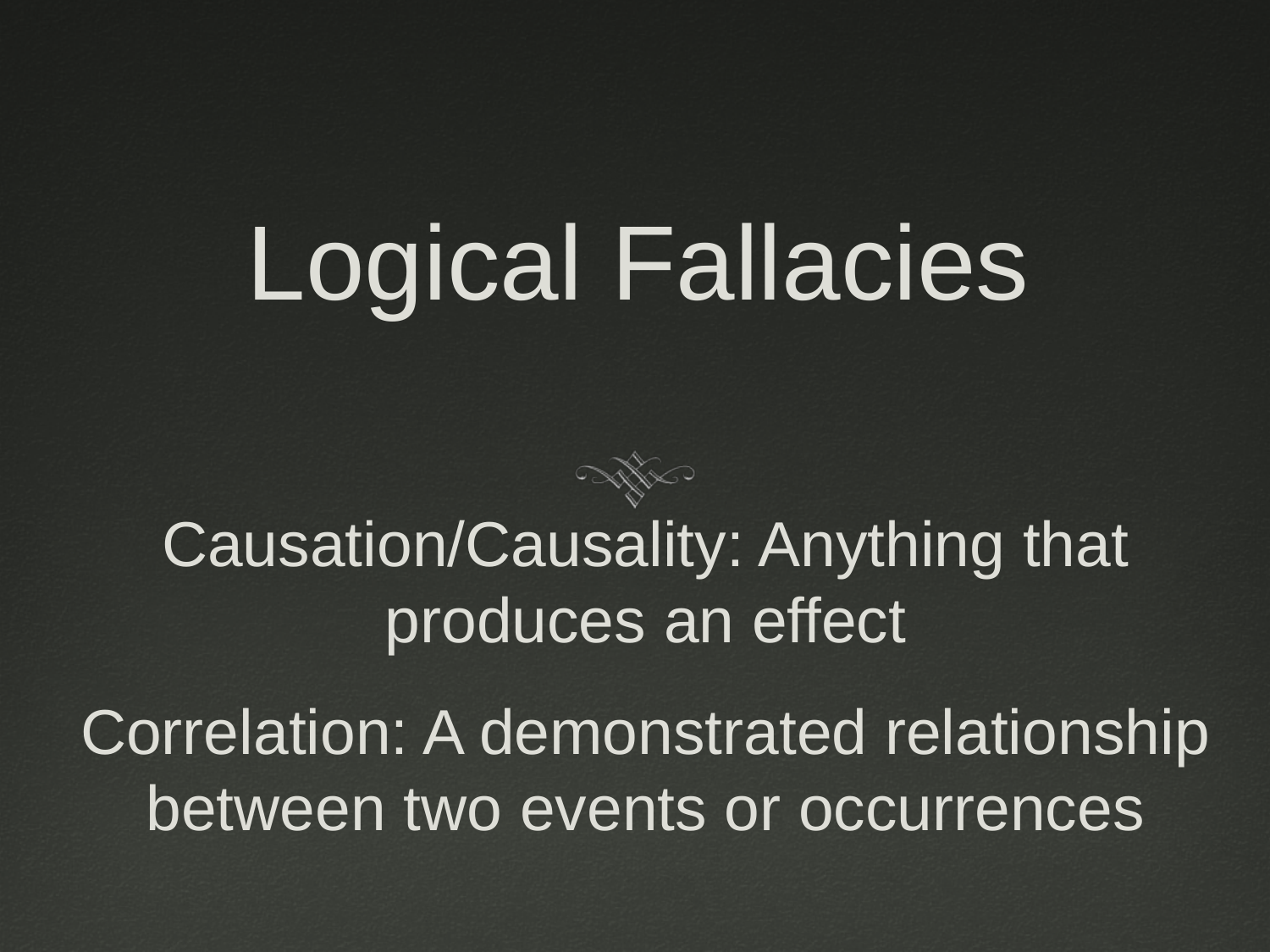

# Logical Fallacies
Causation/Causality: Anything that produces an effect
Correlation: A demonstrated relationship between two events or occurrences